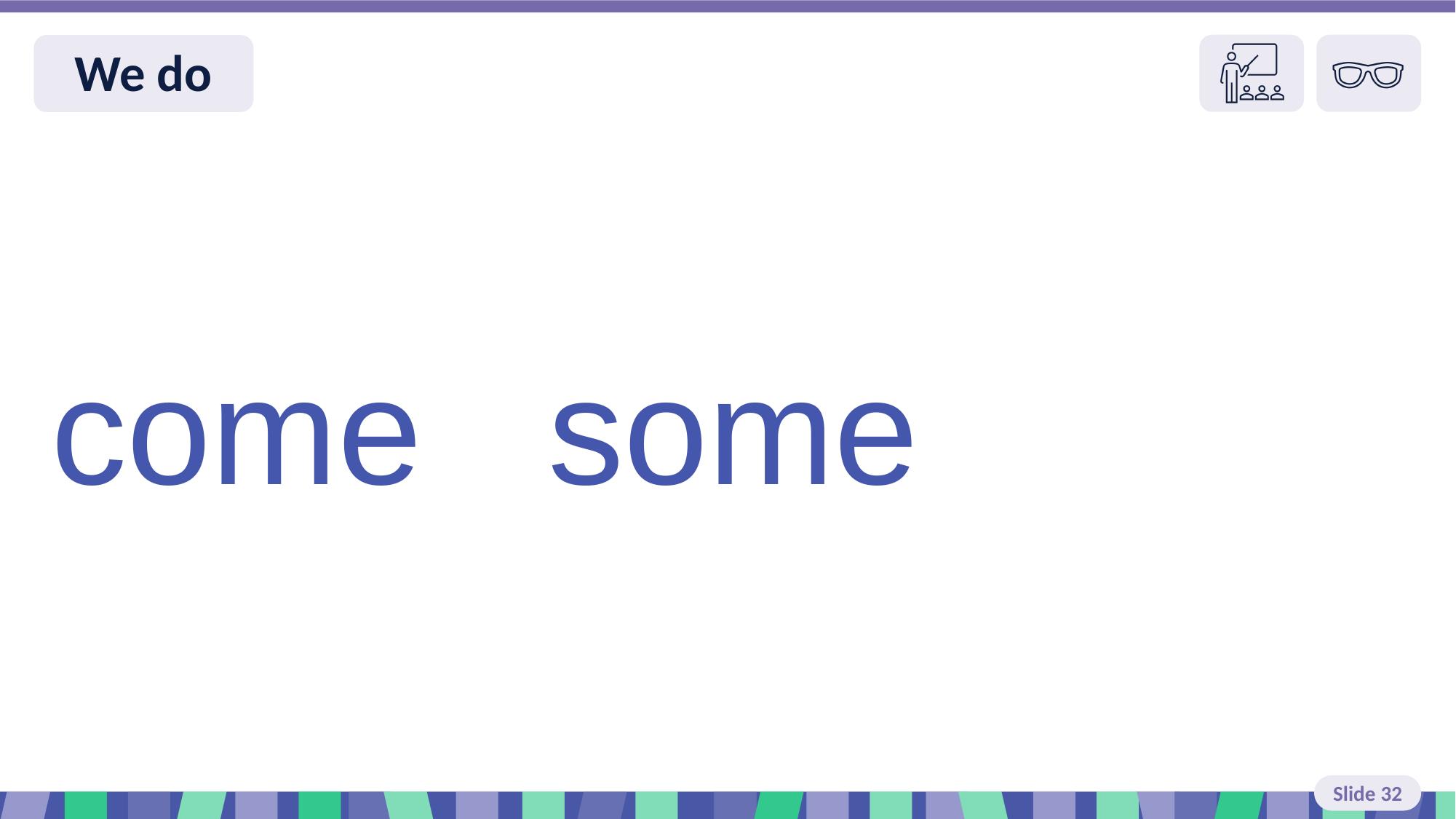

Slide 32 We do read
come   some